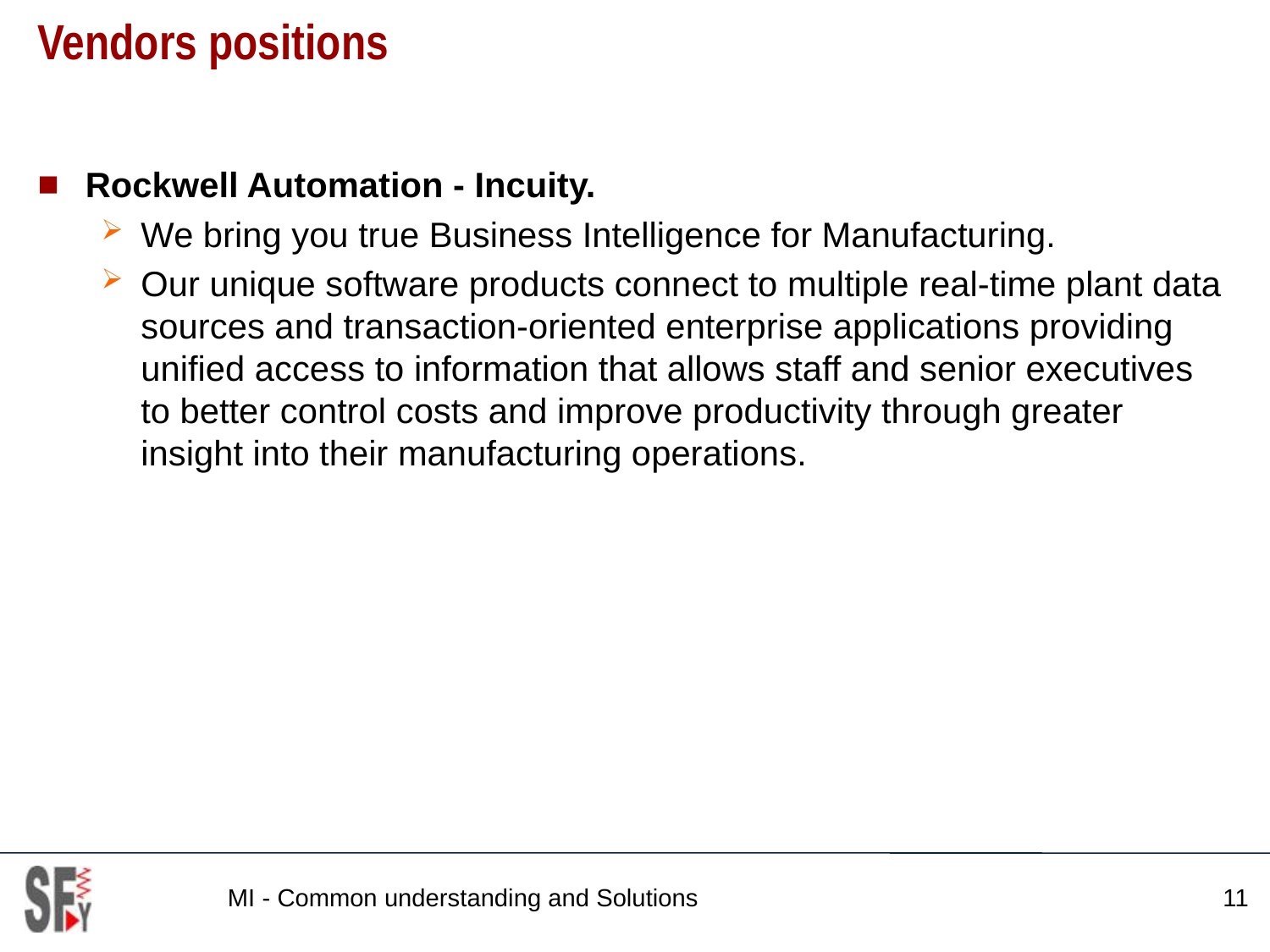

# Vendors positions
Rockwell Automation - Incuity.
We bring you true Business Intelligence for Manufacturing.
Our unique software products connect to multiple real-time plant data sources and transaction-oriented enterprise applications providing unified access to information that allows staff and senior executives to better control costs and improve productivity through greater insight into their manufacturing operations.
MI - Common understanding and Solutions
11